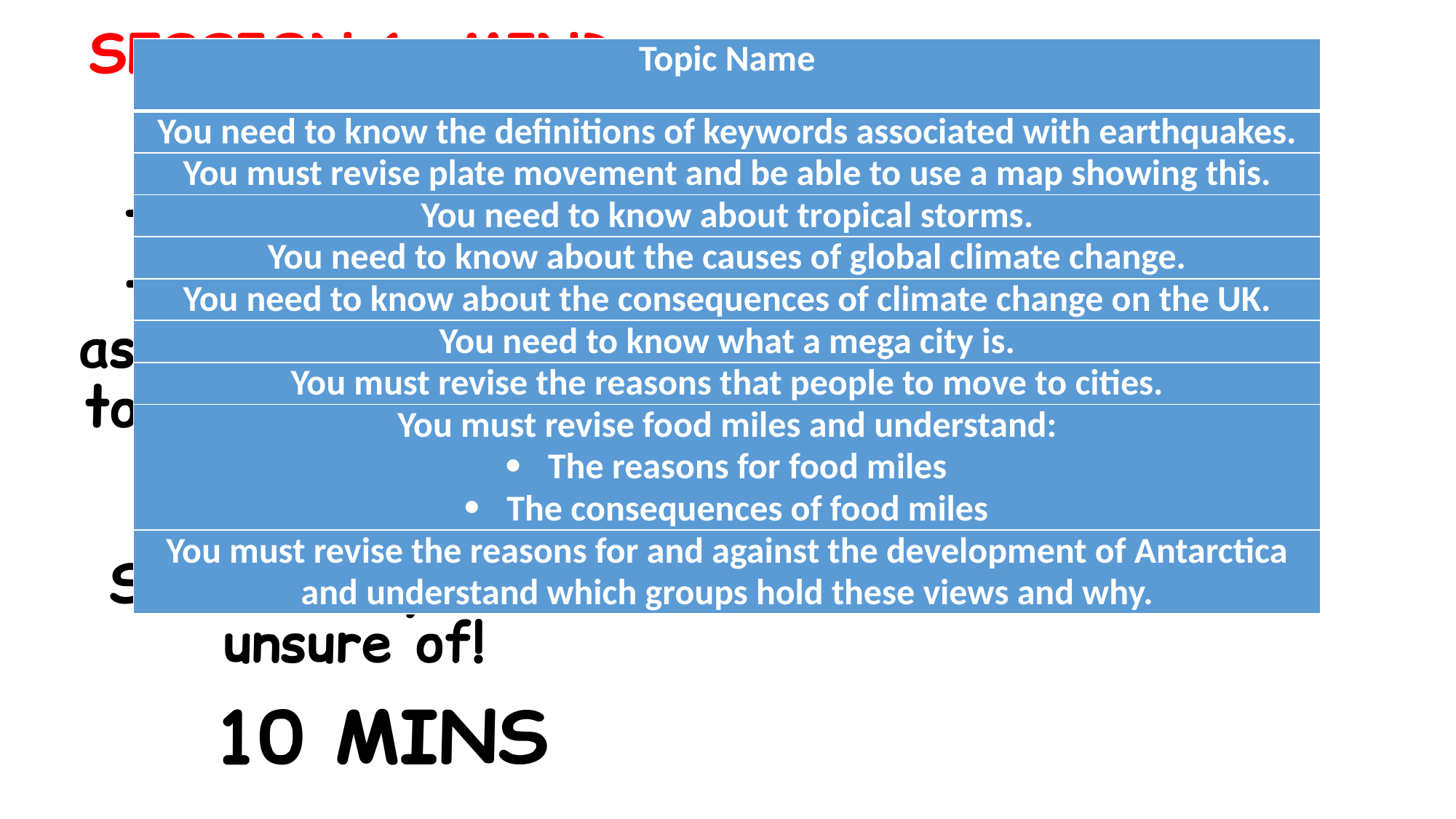

| Topic Name |
| --- |
| You need to know the definitions of keywords associated with earthquakes. |
| You must revise plate movement and be able to use a map showing this. |
| You need to know about tropical storms. |
| You need to know about the causes of global climate change. |
| You need to know about the consequences of climate change on the UK. |
| You need to know what a mega city is. |
| You must revise the reasons that people to move to cities. |
| You must revise food miles and understand: The reasons for food miles The consequences of food miles |
| You must revise the reasons for and against the development of Antarctica and understand which groups hold these views and why. |
# SESSION 1: MIND MAP CREATION Think of as many things as you can associated with each topic on the revision list opposite Star what you are unsure of!
10 MINS